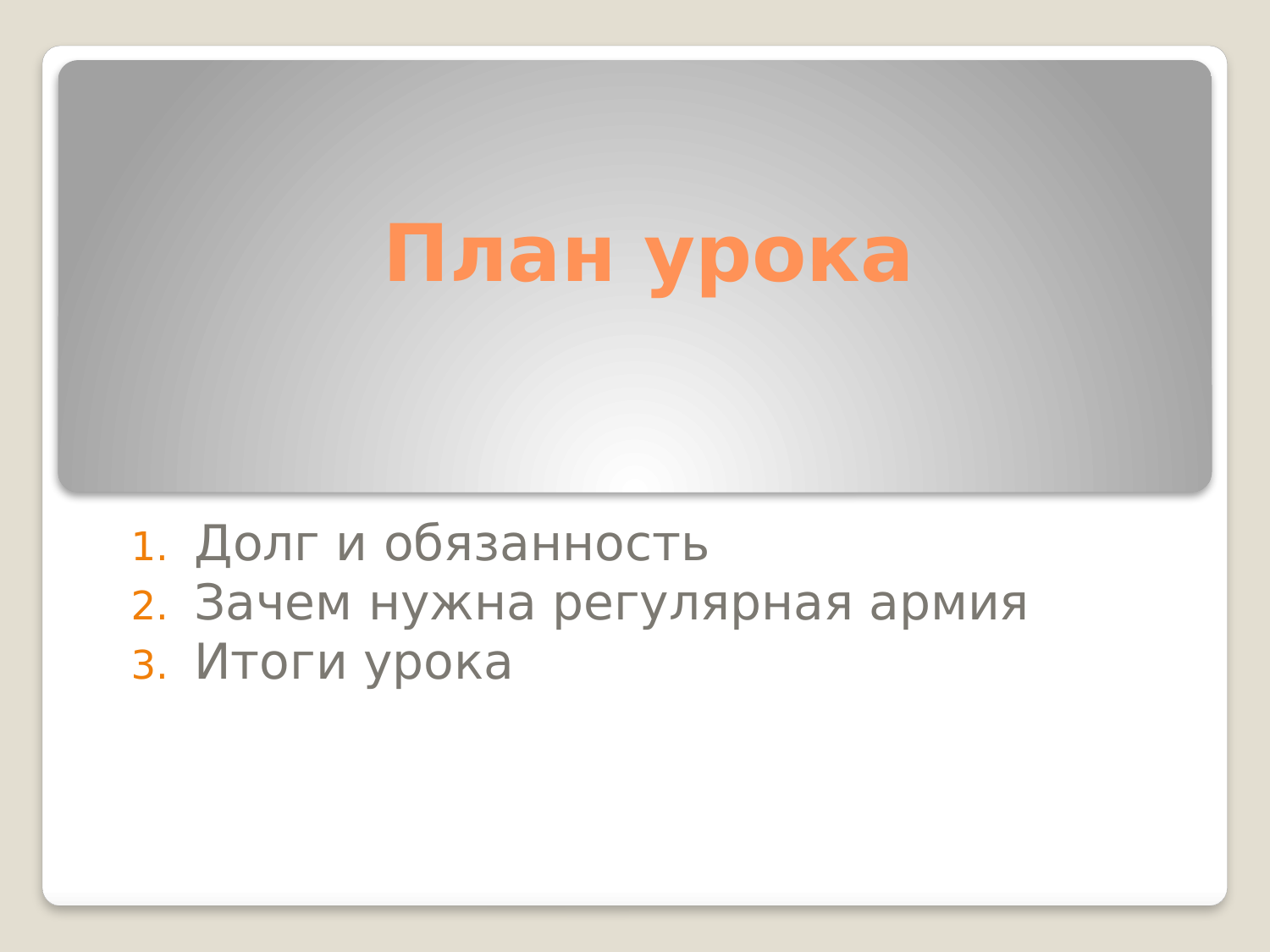

# План урока
Долг и обязанность
Зачем нужна регулярная армия
Итоги урока